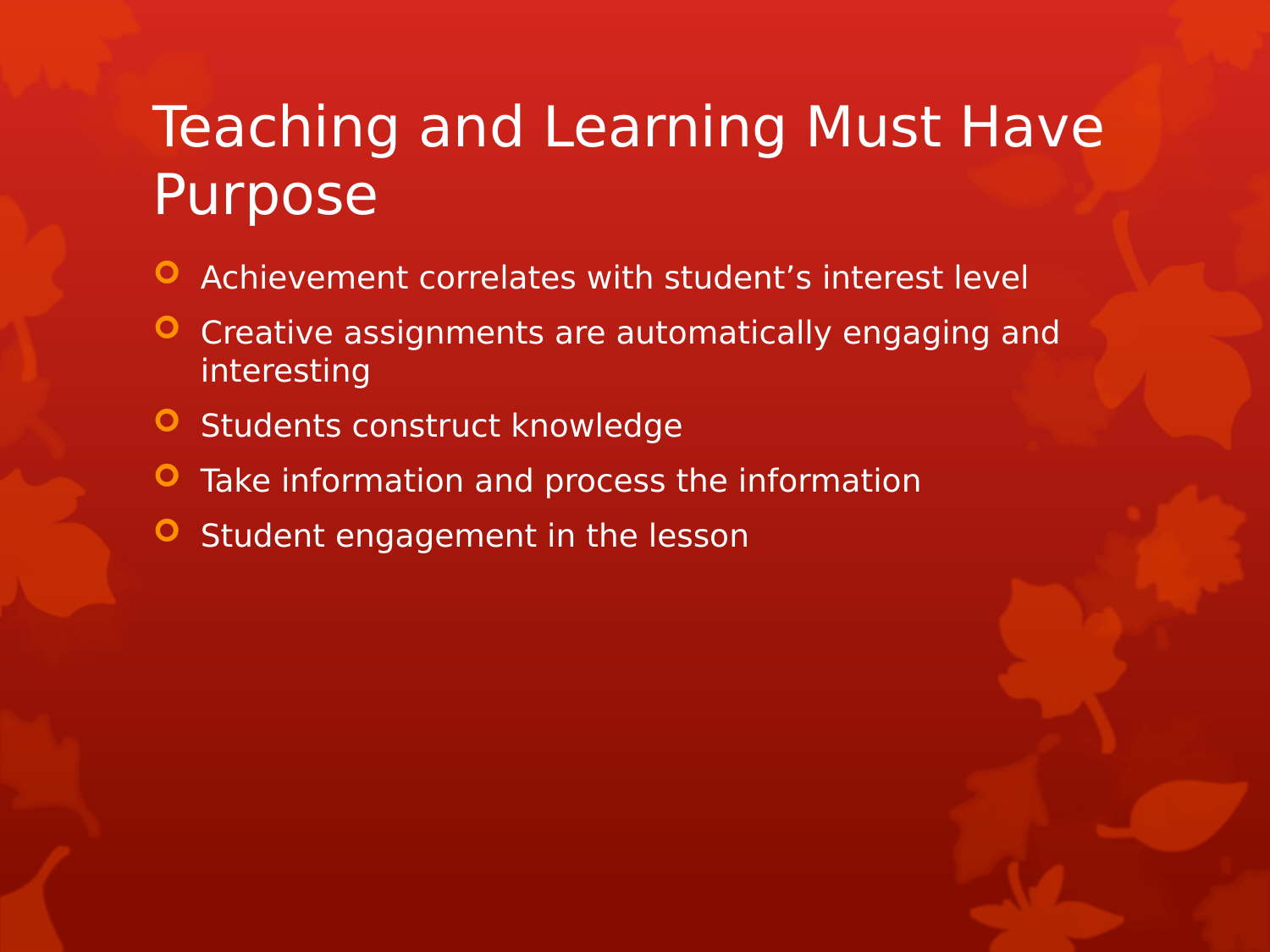

# Teaching and Learning Must Have Purpose
Achievement correlates with student’s interest level
Creative assignments are automatically engaging and interesting
Students construct knowledge
Take information and process the information
Student engagement in the lesson